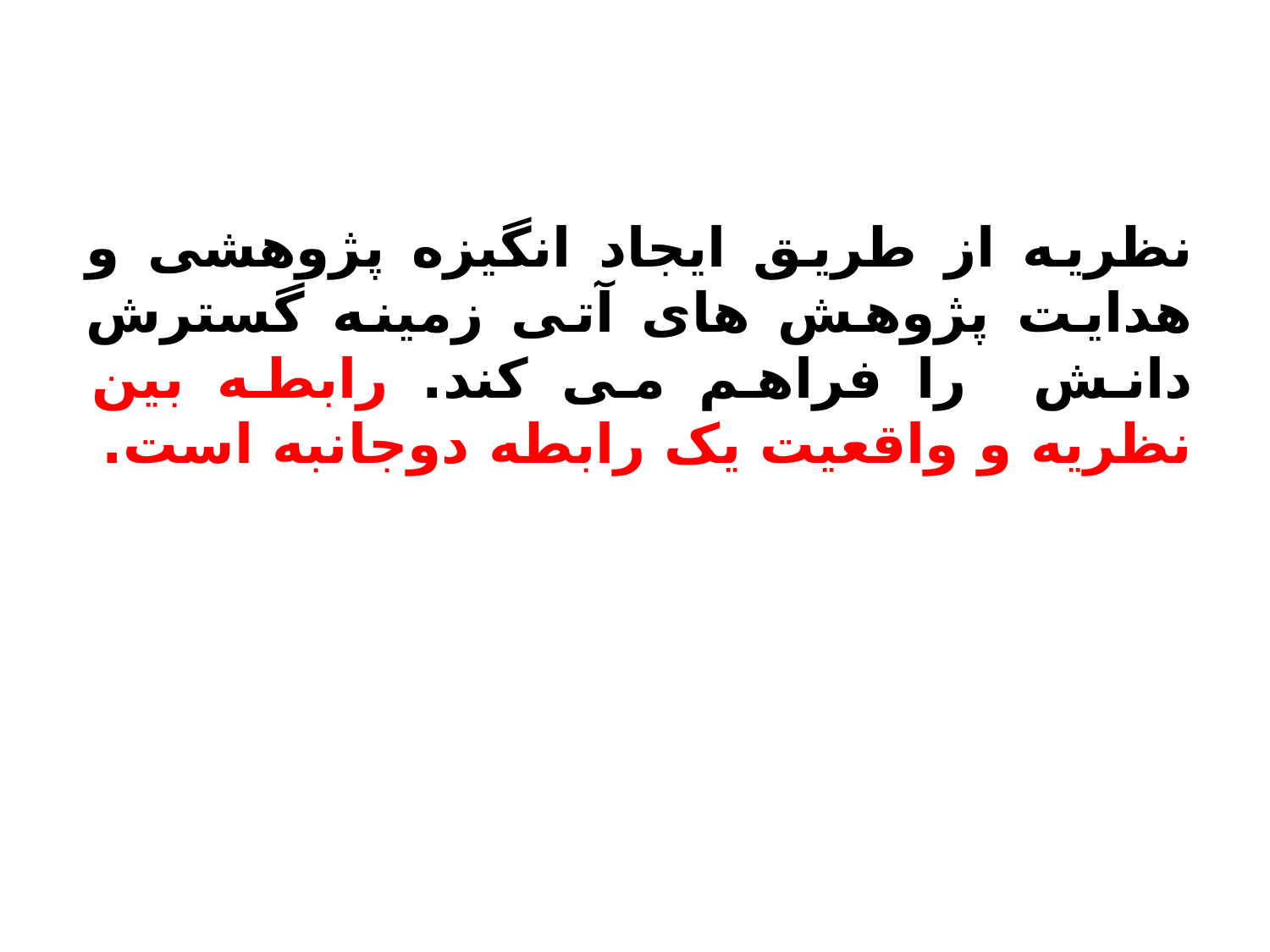

# نظریه از طریق ایجاد انگیزه پژوهشی و هدایت پژوهش های آتی زمینه گسترش دانش  را فراهم می کند. رابطه بین نظریه و واقعیت یک رابطه دوجانبه است.